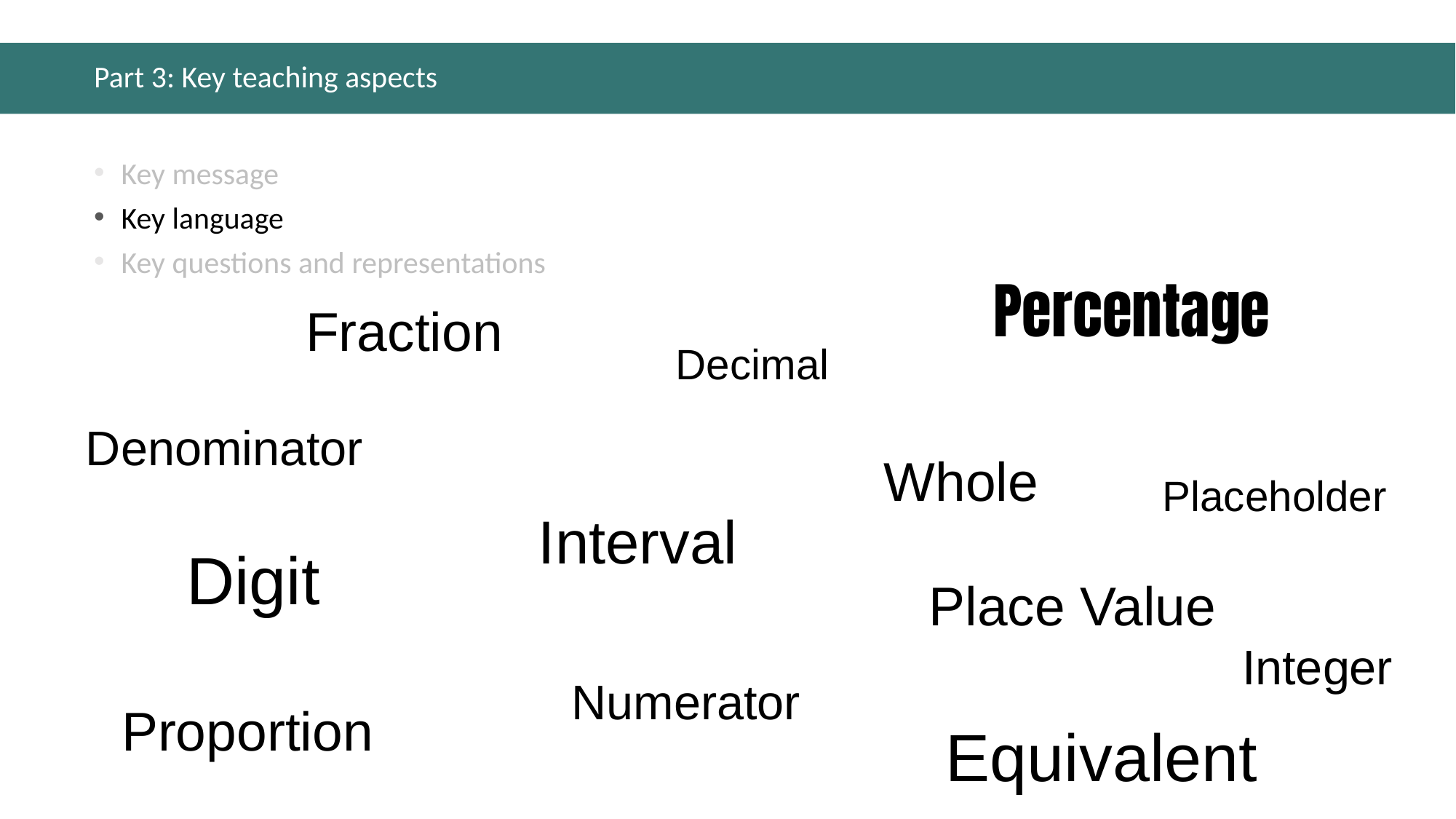

# Part 3: Key teaching aspects
Key message
Key language
Key questions and representations

Percentage
Fraction
Decimal
Denominator
Whole
Placeholder
Interval
Digit
Place Value
Integer
Numerator
Proportion
Equivalent